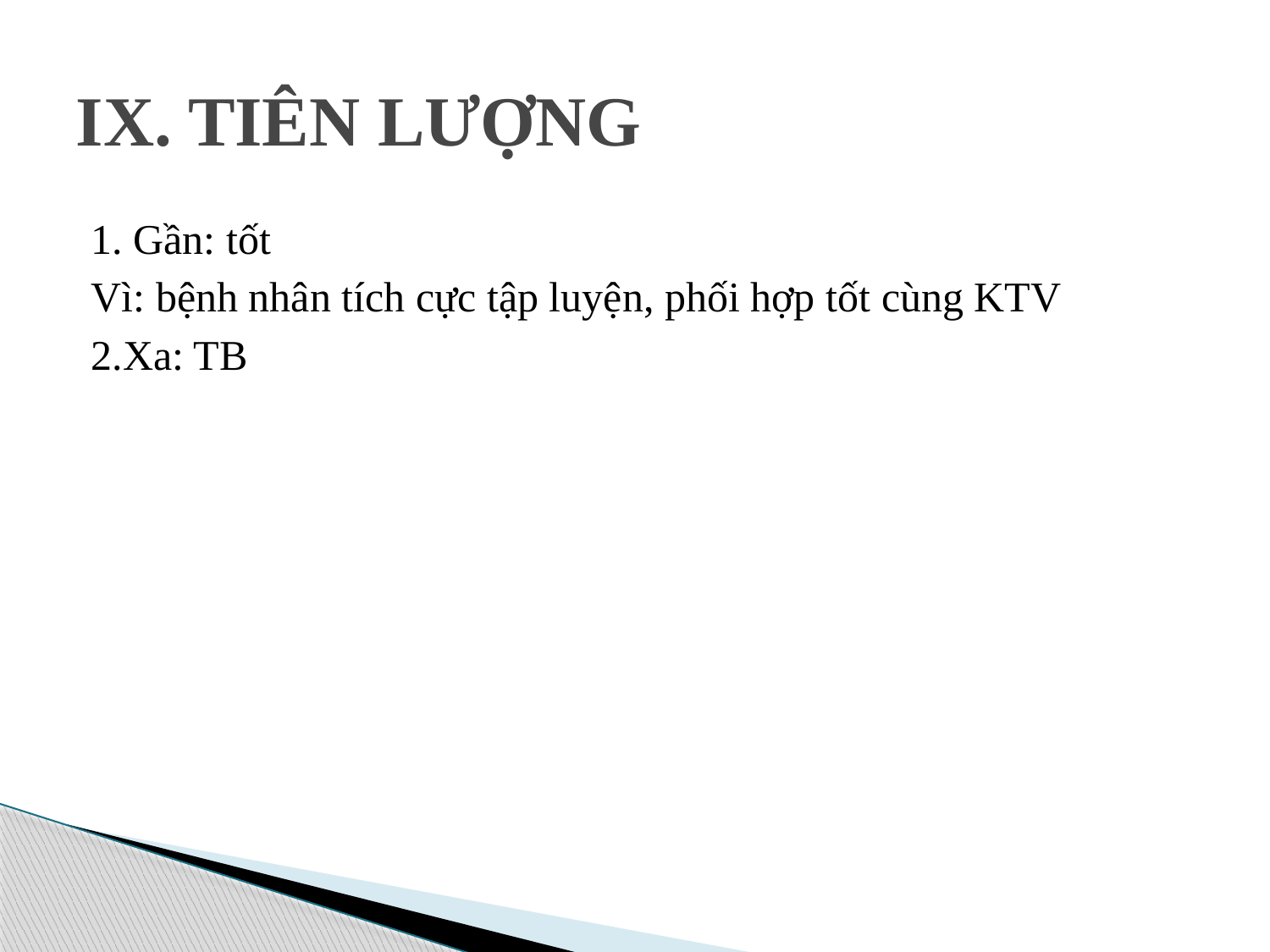

# IX. TIÊN LƯỢNG
1. Gần: tốt
Vì: bệnh nhân tích cực tập luyện, phối hợp tốt cùng KTV
2.Xa: TB